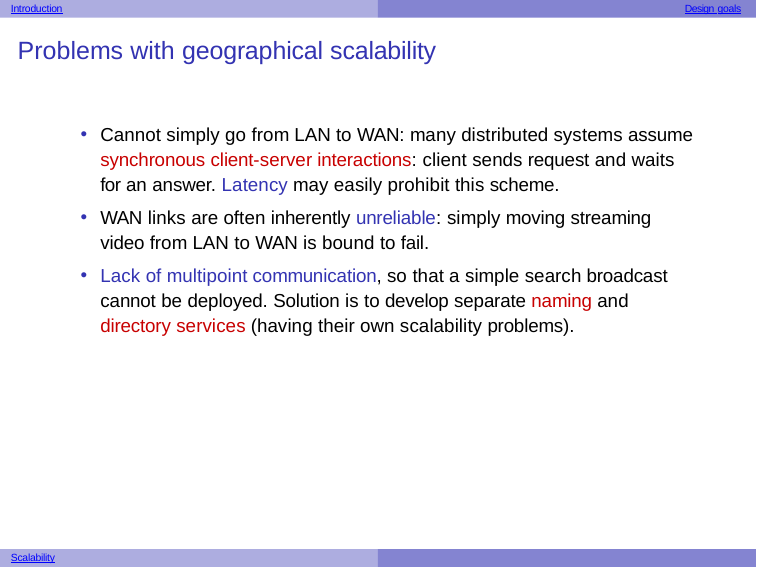

Introduction
Design goals
Problems with geographical scalability

Cannot simply go from LAN to WAN: many distributed systems assume synchronous client-server interactions: client sends request and waits for an answer. Latency may easily prohibit this scheme.
WAN links are often inherently unreliable: simply moving streaming video from LAN to WAN is bound to fail.
Lack of multipoint communication, so that a simple search broadcast cannot be deployed. Solution is to develop separate naming and directory services (having their own scalability problems).

Scalability